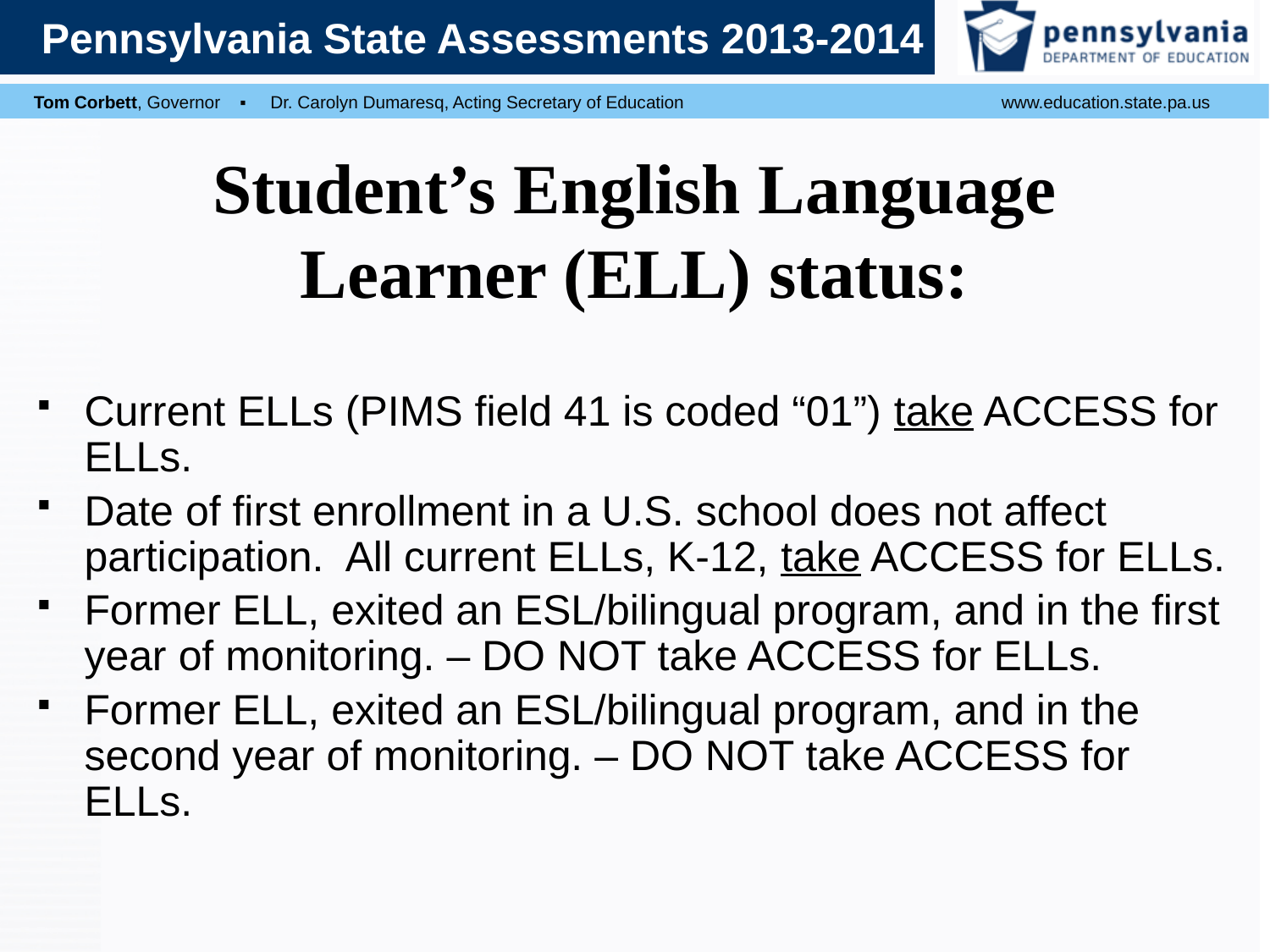

# Student’s English Language Learner (ELL) status:

Current ELLs (PIMS field 41 is coded “01”) take ACCESS for ELLs.
Date of first enrollment in a U.S. school does not affect participation.  All current ELLs, K-12, take ACCESS for ELLs.
Former ELL, exited an ESL/bilingual program, and in the first year of monitoring. – DO NOT take ACCESS for ELLs.
Former ELL, exited an ESL/bilingual program, and in the second year of monitoring. – DO NOT take ACCESS for ELLs.